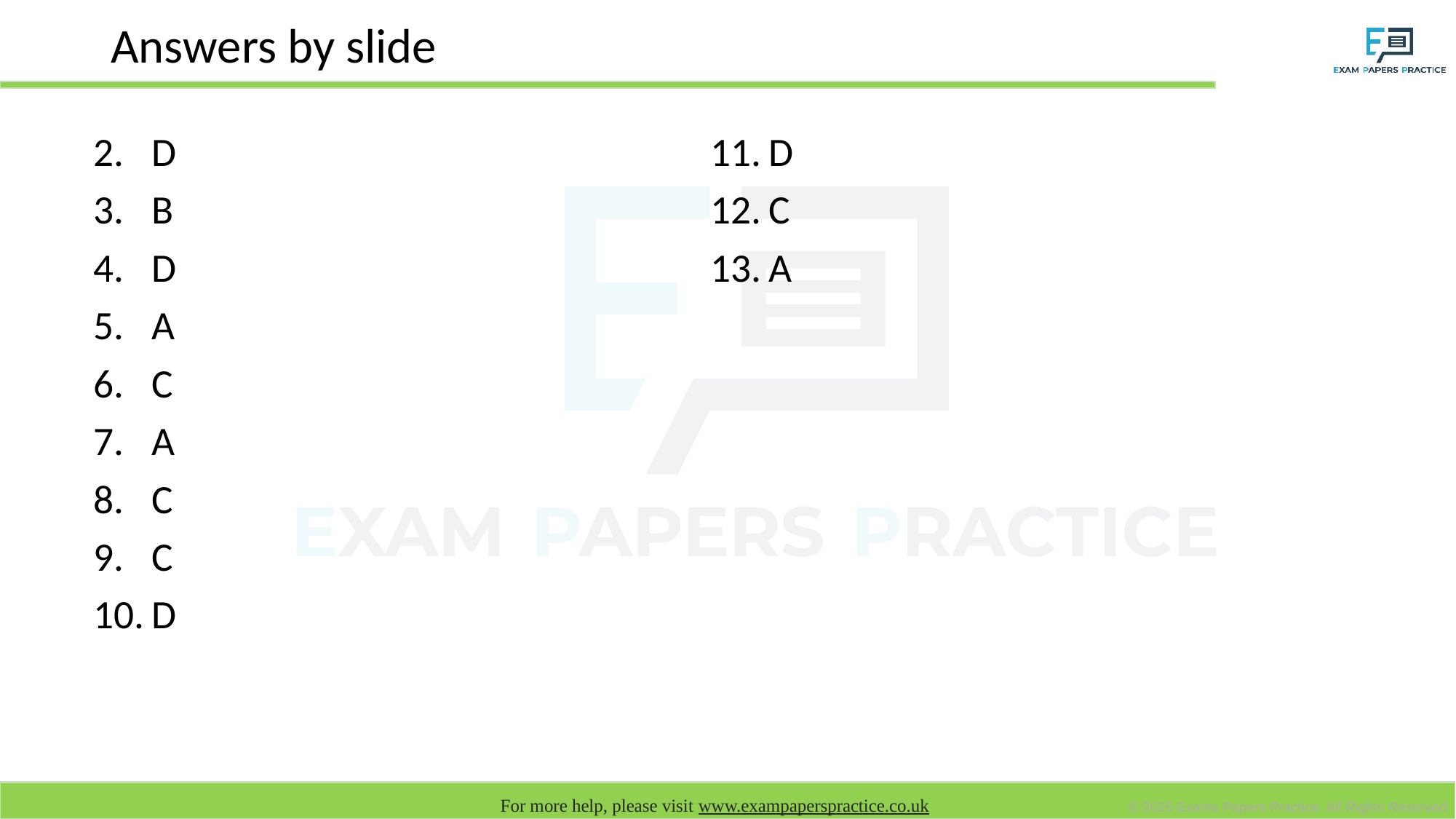

# Answers by slide
D
B
D
A
C
A
C
C
D
D
C
A